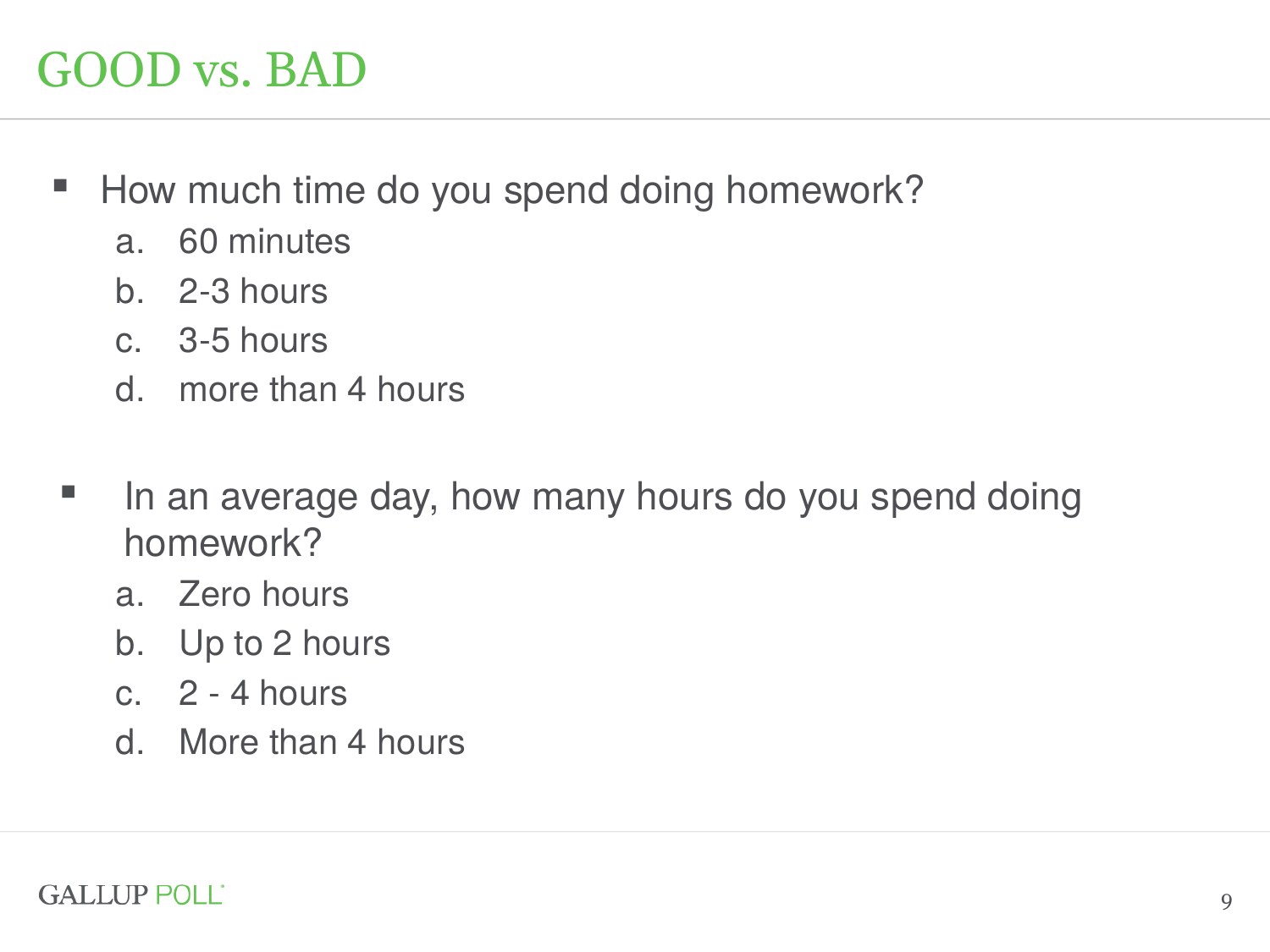

# GOOD vs. BAD
How much time do you spend doing homework?
60 minutes
2-3 hours
3-5 hours
more than 4 hours

In an average day, how many hours do you spend doing homework?
Zero hours
Up to 2 hours
2 - 4 hours
More than 4 hours
9